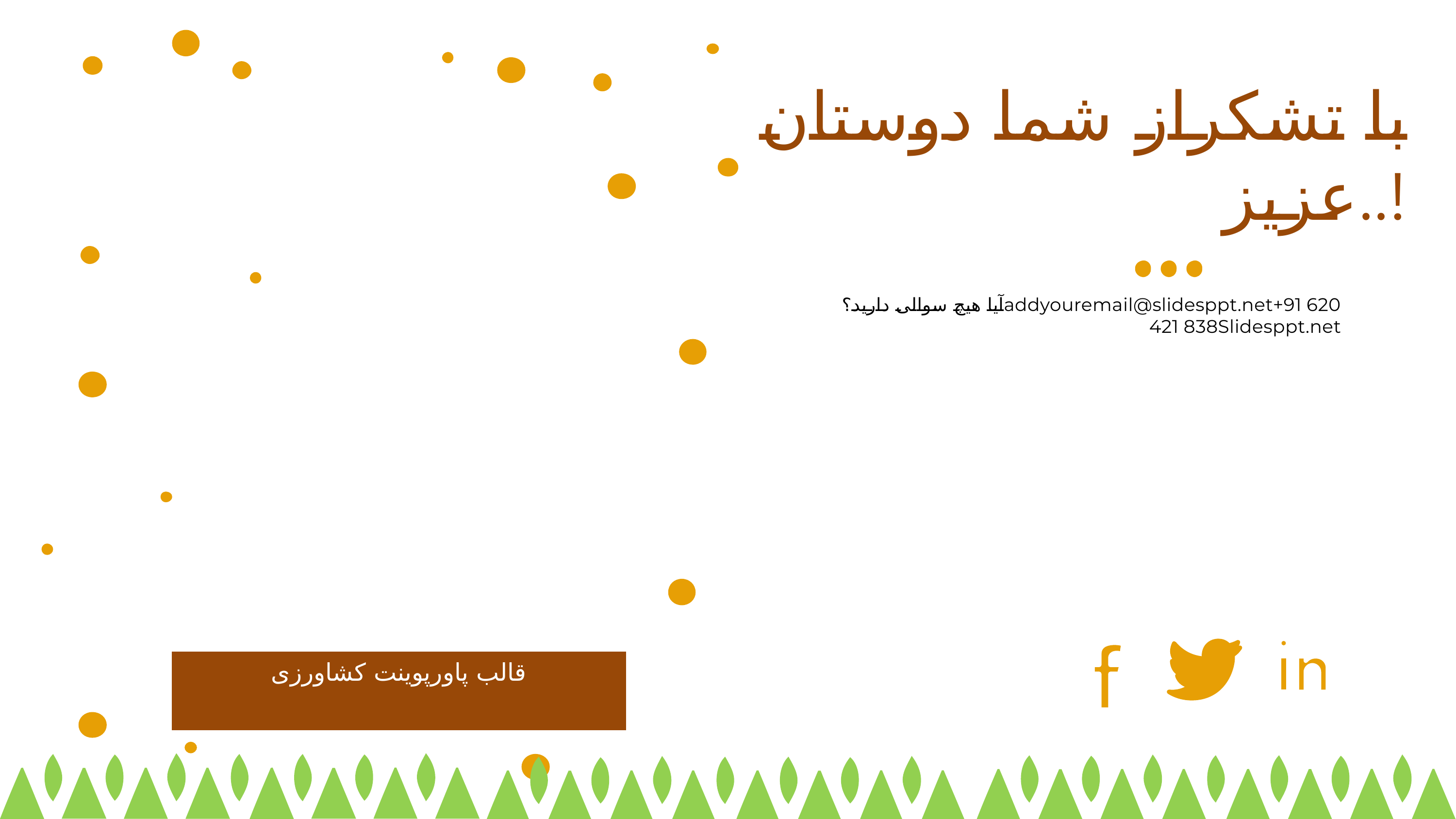

با تشکراز شما دوستان عزیز..!

آیا هیچ سوالی دارید؟addyouremail@slidesppt.net+91 620 421 838Slidesppt.net

قالب پاورپوینت کشاورزی